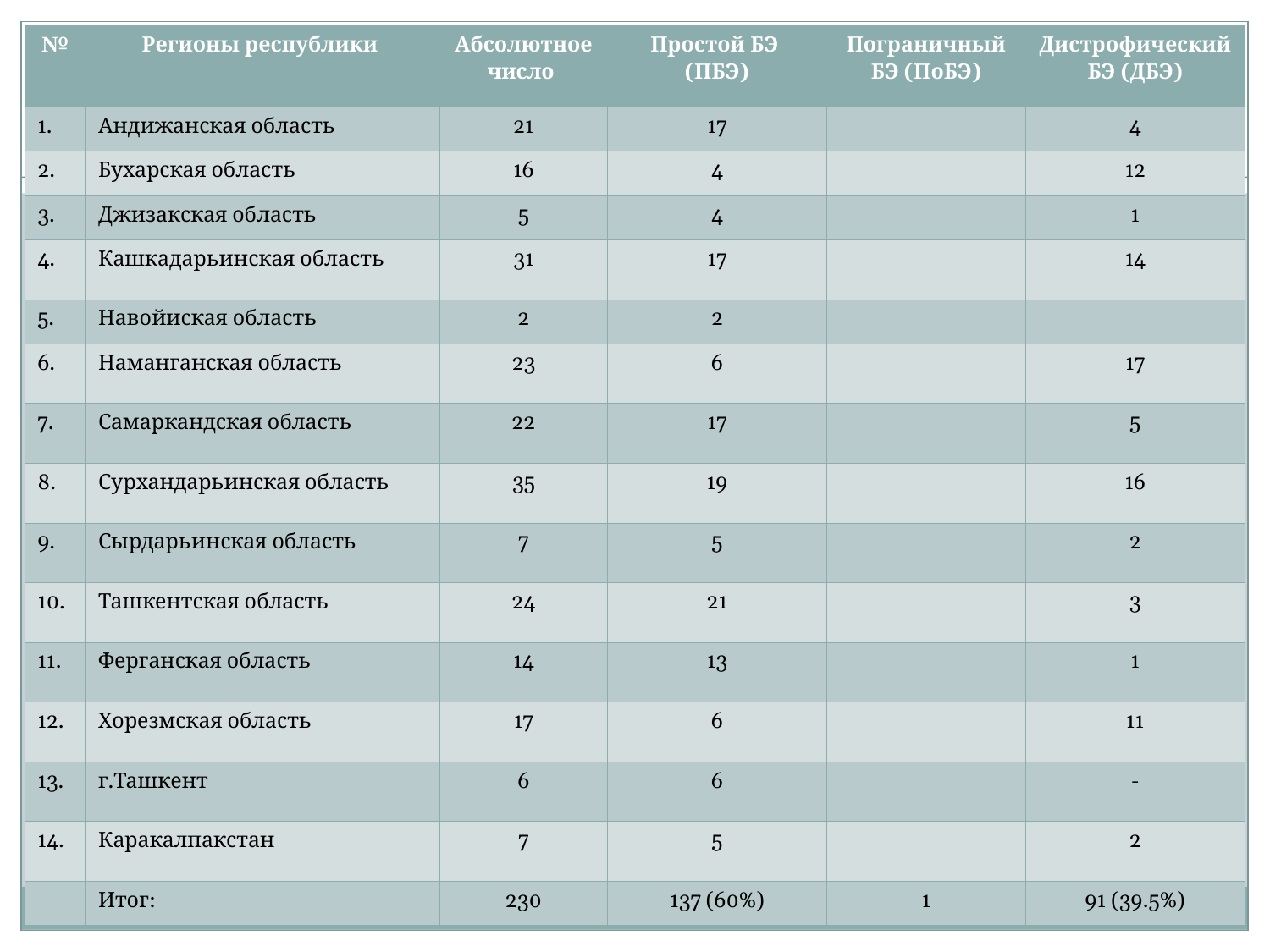

| № | Регионы республики | Абсолютное число | Простой БЭ (ПБЭ) | Пограничный БЭ (ПоБЭ) | Дистрофический БЭ (ДБЭ) |
| --- | --- | --- | --- | --- | --- |
| 1. | Андижанская область | 21 | 17 |  | 4 |
| 2. | Бухарская область | 16 | 4 |  | 12 |
| 3. | Джизакская область | 5 | 4 |  | 1 |
| 4. | Кашкадарьинская область | 31 | 17 |  | 14 |
| 5. | Навойиская область | 2 | 2 |  |  |
| 6. | Наманганская область | 23 | 6 |  | 17 |
| 7. | Самаркандская область | 22 | 17 |  | 5 |
| 8. | Сурхандарьинская область | 35 | 19 |  | 16 |
| 9. | Сырдарьинская область | 7 | 5 |  | 2 |
| 10. | Ташкентская область | 24 | 21 |  | 3 |
| 11. | Ферганская область | 14 | 13 |  | 1 |
| 12. | Хорезмская область | 17 | 6 |  | 11 |
| 13. | г.Ташкент | 6 | 6 |  | - |
| 14. | Каракалпакстан | 7 | 5 |  | 2 |
|  | Итог: | 230 | 137 (60%) | 1 | 91 (39.5%) |